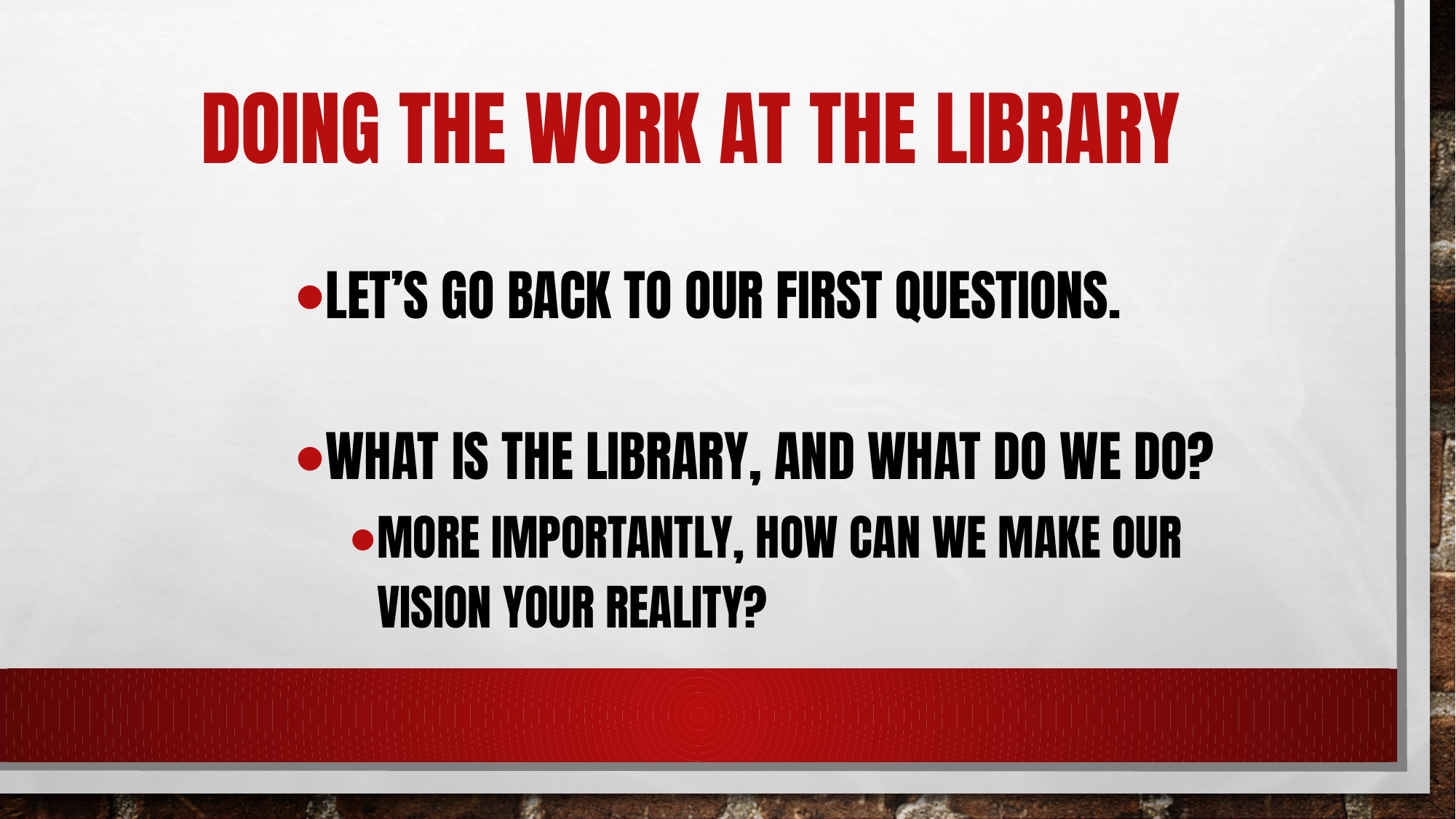

# Doing the work at the Library
Let’s go back to our first questions.

What is the Library, and what do we do?
More importantly, how can we make our vision your reality?